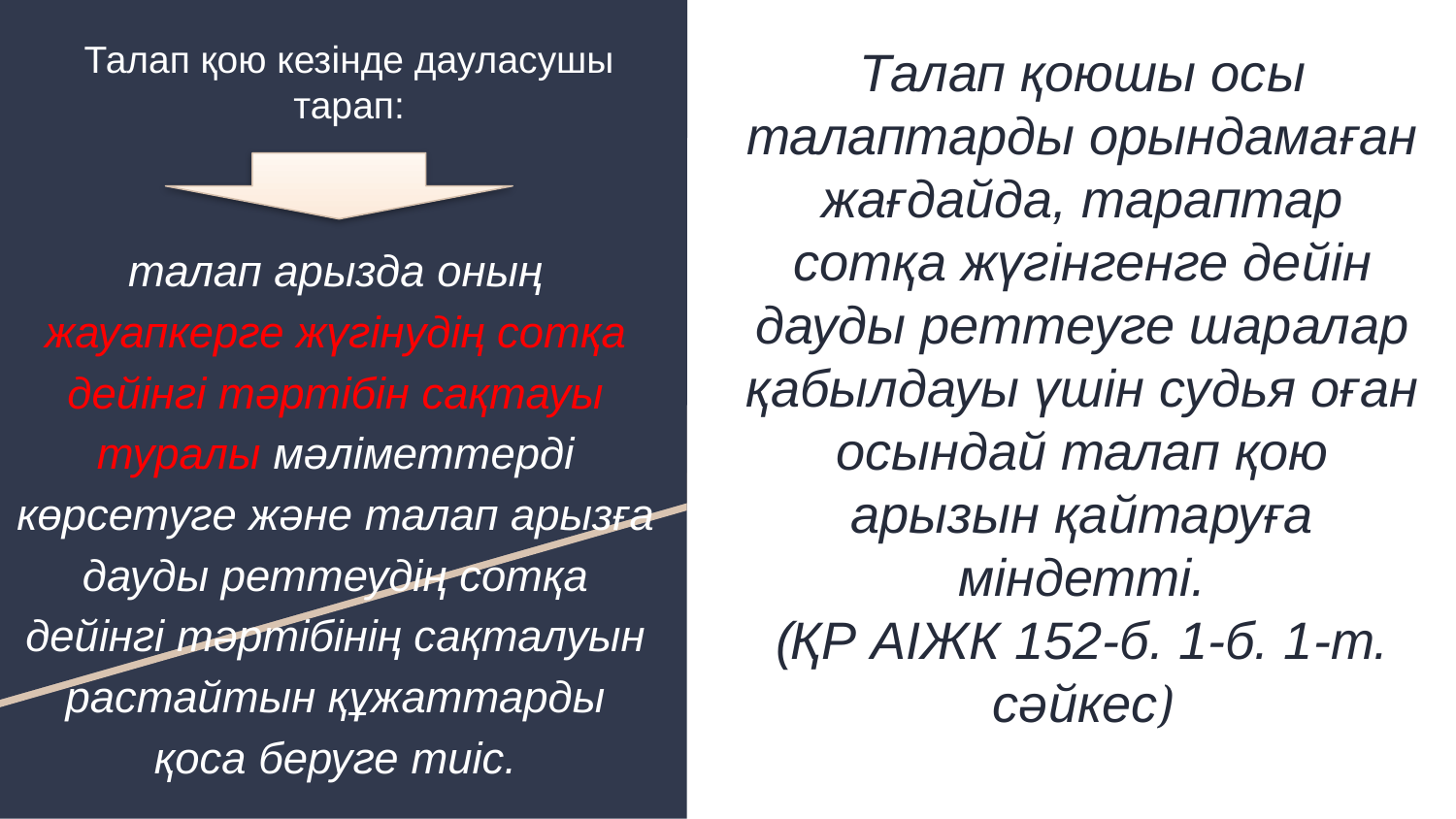

# Талап қою кезінде дауласушы тарап:
Талап қоюшы осы талаптарды орындамаған жағдайда, тараптар сотқа жүгінгенге дейін дауды реттеуге шаралар қабылдауы үшін судья оған осындай талап қою арызын қайтаруға міндетті.
(ҚР АІЖК 152-б. 1-б. 1-т. сәйкес)

талап арызда оның жауапкерге жүгінудің сотқа дейінгі тәртібін сақтауы туралы мәліметтерді көрсетуге және талап арызға дауды реттеудің сотқа дейінгі тәртібінің сақталуын растайтын құжаттарды қоса беруге тиіс.